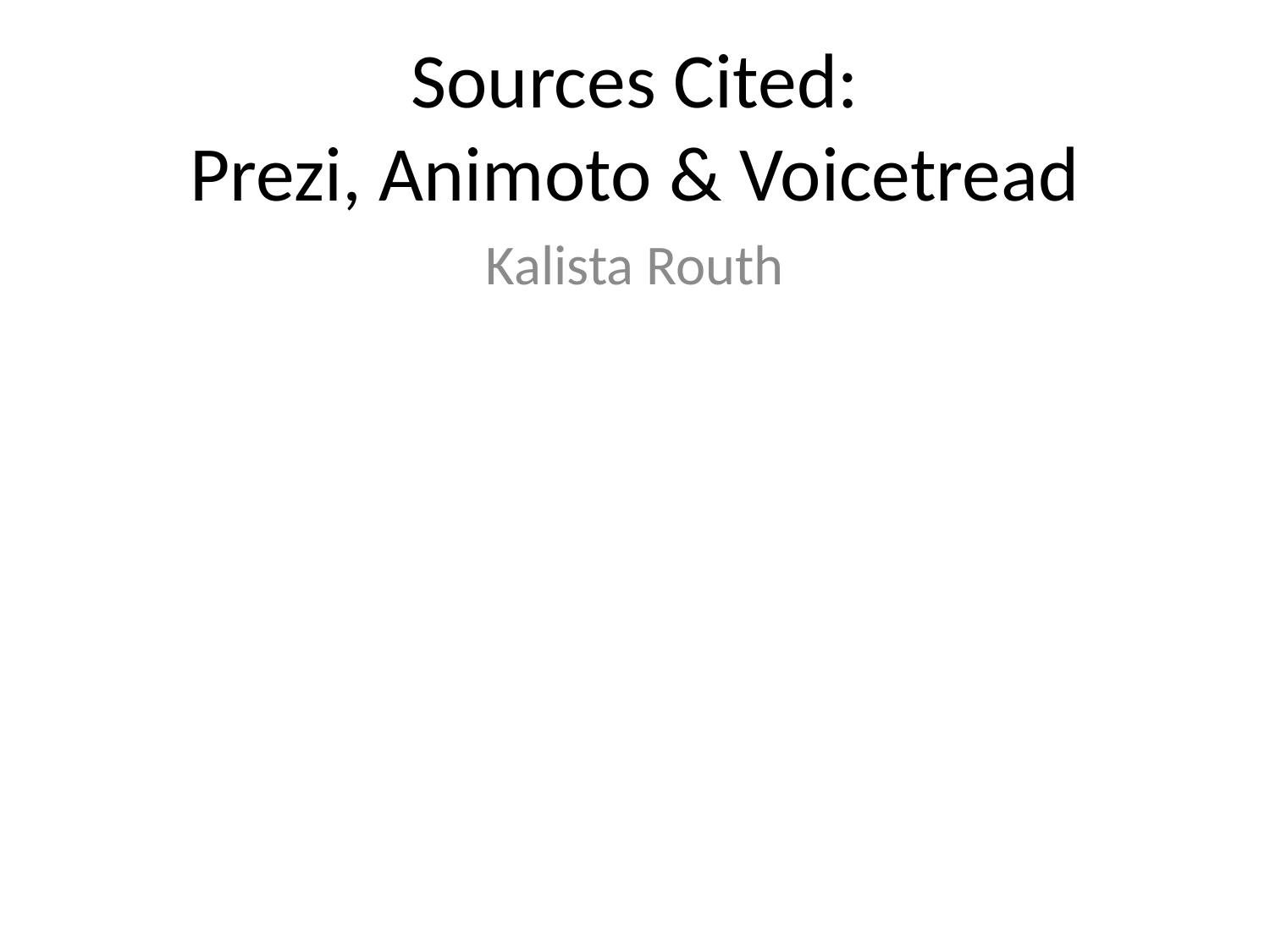

# Sources Cited: Prezi, Animoto & Voicetread
Kalista Routh